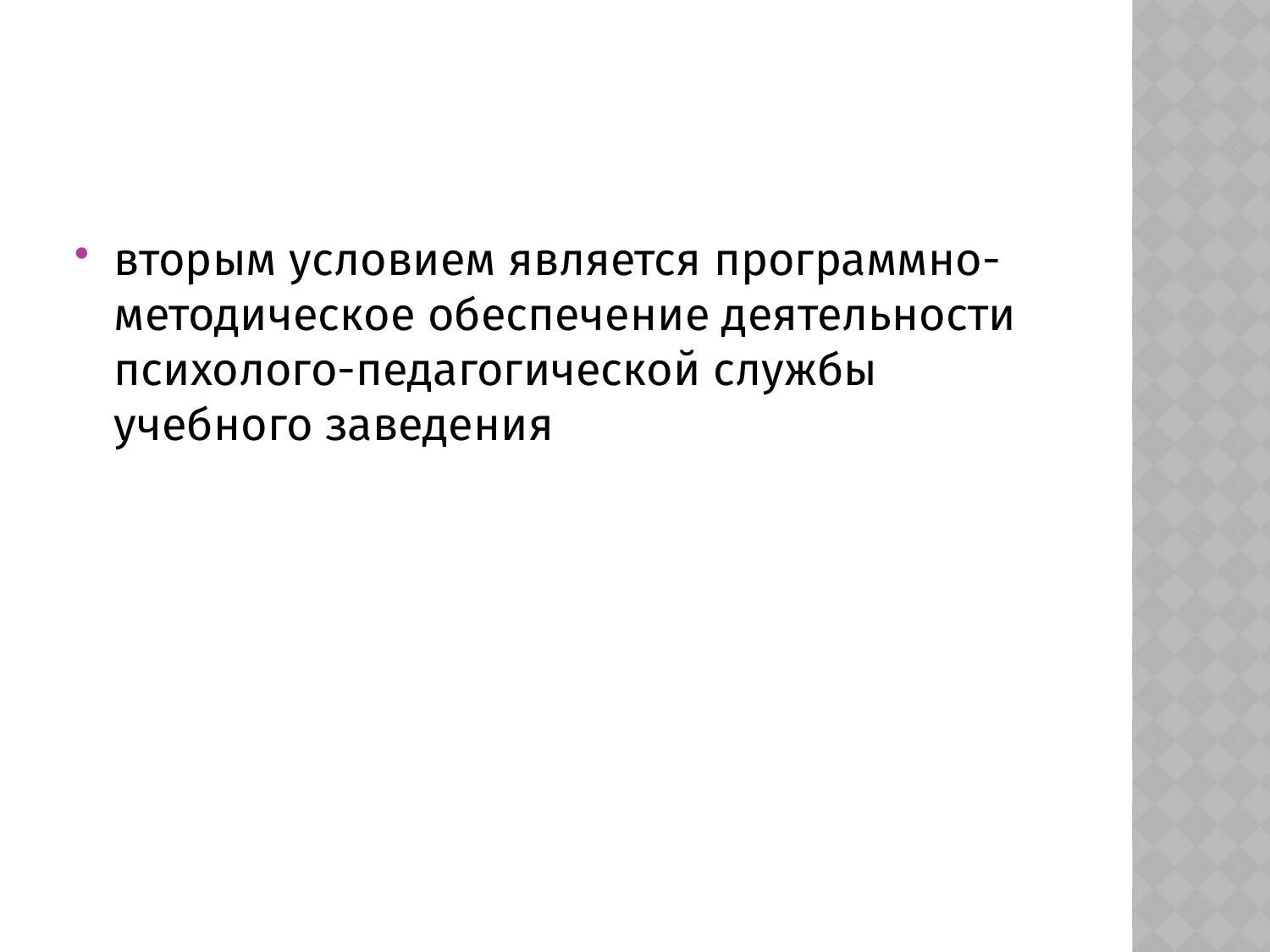

#
вторым условием является программно-методическое обеспечение деятельности психолого-педагогической службы учебного заведения